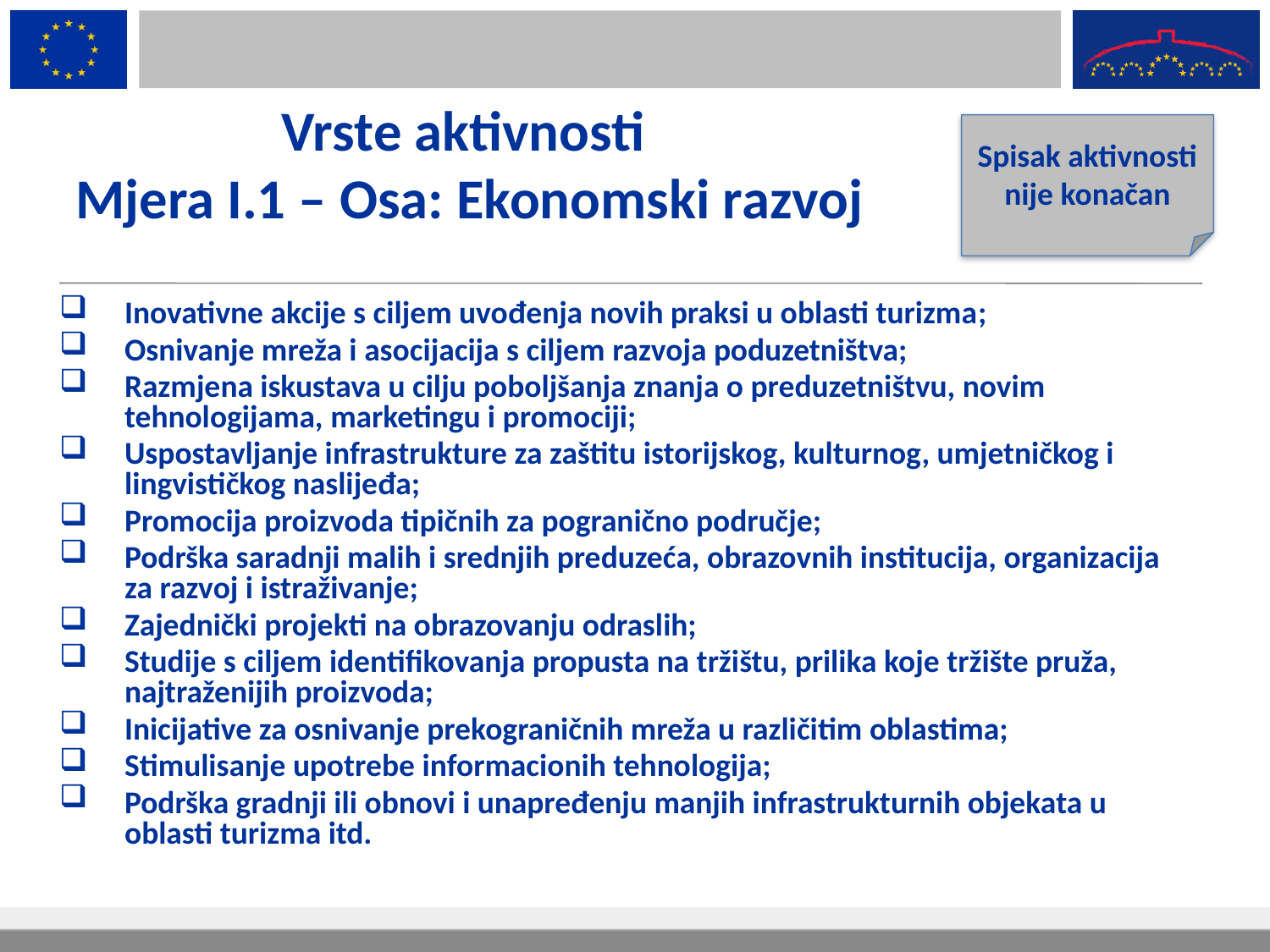

# Vrste aktivnosti Mjera I.1 – Osa: Ekonomski razvoj
Spisak aktivnosti nije konačan
Inovativne akcije s ciljem uvođenja novih praksi u oblasti turizma;
Osnivanje mreža i asocijacija s ciljem razvoja poduzetništva;
Razmjena iskustava u cilju poboljšanja znanja o preduzetništvu, novim tehnologijama, marketingu i promociji;
Uspostavljanje infrastrukture za zaštitu istorijskog, kulturnog, umjetničkog i lingvističkog naslijeđa;
Promocija proizvoda tipičnih za pogranično područje;
Podrška saradnji malih i srednjih preduzeća, obrazovnih institucija, organizacija za razvoj i istraživanje;
Zajednički projekti na obrazovanju odraslih;
Studije s ciljem identifikovanja propusta na tržištu, prilika koje tržište pruža, najtraženijih proizvoda;
Inicijative za osnivanje prekograničnih mreža u različitim oblastima;
Stimulisanje upotrebe informacionih tehnologija;
Podrška gradnji ili obnovi i unapređenju manjih infrastrukturnih objekata u oblasti turizma itd.